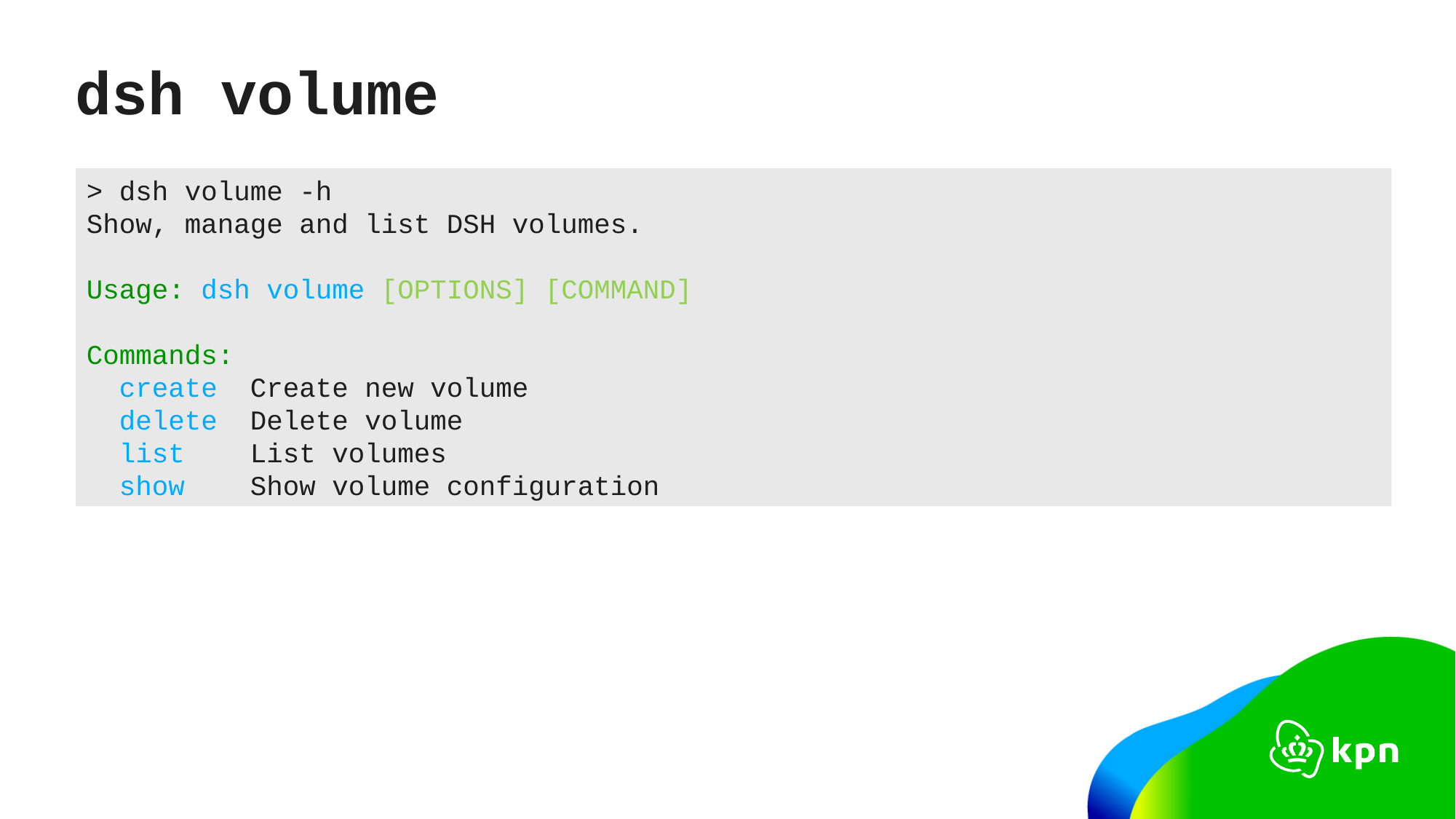

# dsh volume
> dsh volume -h
Show, manage and list DSH volumes.

Usage: dsh volume [OPTIONS] [COMMAND]

Commands:
  create  Create new volume
  delete  Delete volume
  list    List volumes
  show    Show volume configuration